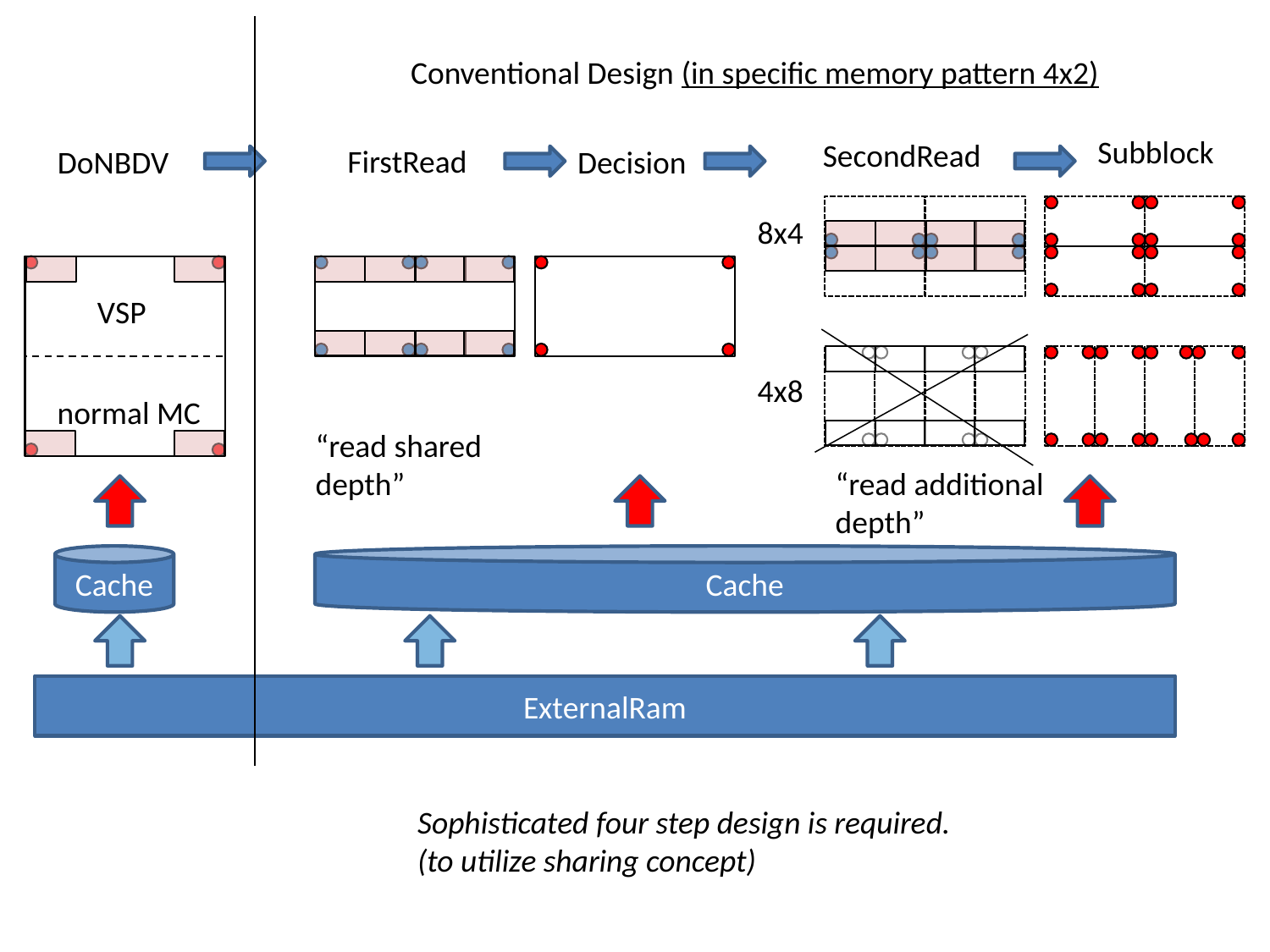

Conventional Design (in specific memory pattern 4x2)
Subblock
SecondRead
FirstRead
DoNBDV
Decision

8x4

VSP

4x8
normal MC
“read shared depth”

“read additional depth”

Cache
Cache

ExternalRam
Sophisticated four step design is required.
(to utilize sharing concept)